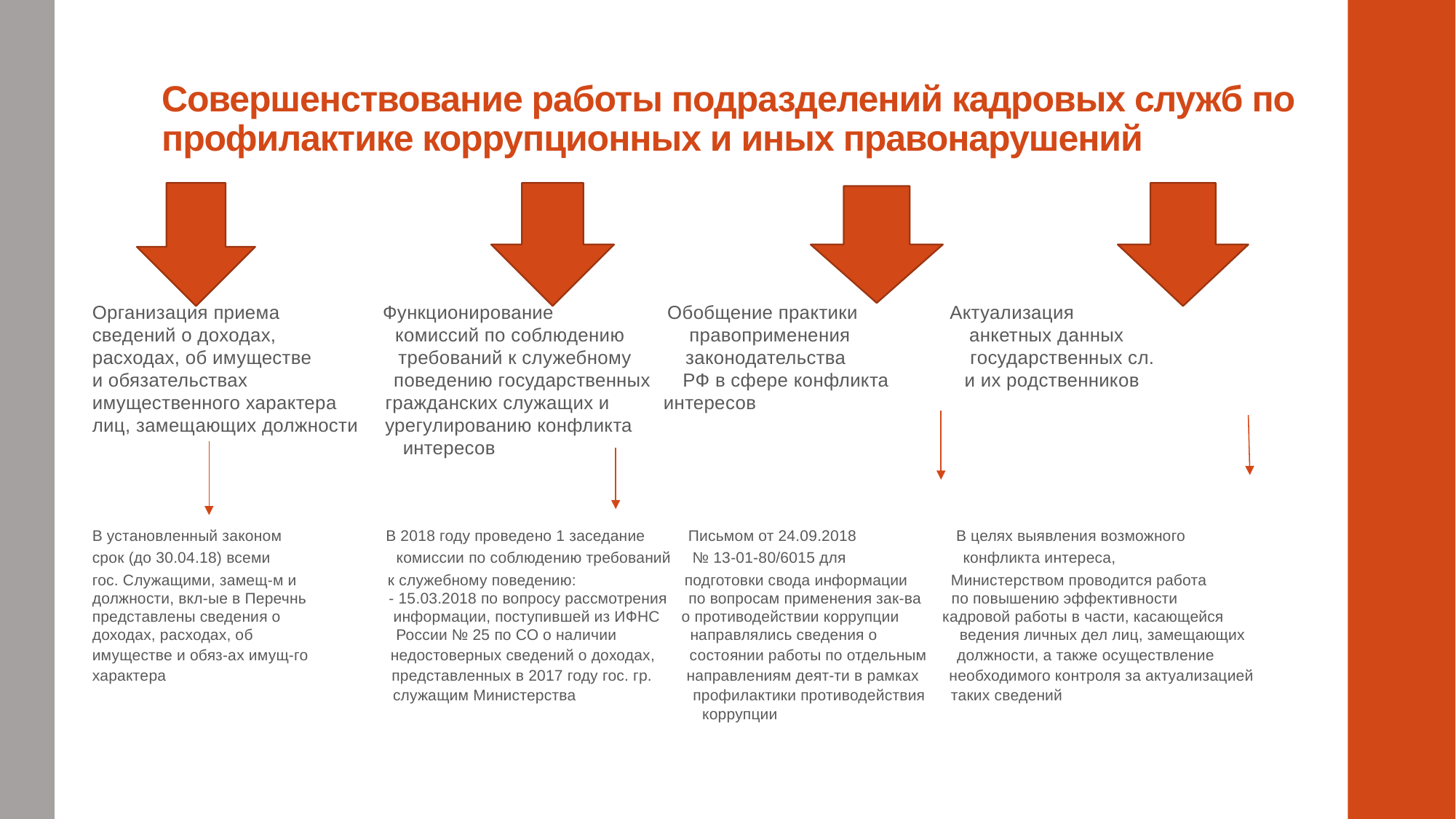

# Совершенствование работы подразделений кадровых служб по профилактике коррупционных и иных правонарушений

Организация приема                   Функционирование                     Обобщение практики                 Актуализация
сведений о доходах,                      комиссий по соблюдению            правоприменения                      анкетных данных
расходах, об имуществе                требований к служебному          законодательства                       государственных сл.
и обязательствах                           поведению государственных      РФ в сфере конфликта              и их родственников
имущественного характера         гражданских служащих и          интересов
лиц, замещающих должности     урегулированию конфликта
                                                         интересов

В установленный законом                        В 2018 году проведено 1 заседание          Письмом от 24.09.2018                       В целях выявления возможного
срок (до 30.04.18) всеми                             комиссии по соблюдению требований     № 13-01-80/6015 для                           конфликта интереса,
гос. Служащими, замещ-м и                     к служебному поведению:                         подготовки свода информации          Министерством проводится работа
должности, вкл-ые в Перечнь                   - 15.03.2018 по вопросу рассмотрения     по вопросам применения зак-ва       по повышению эффективности
представлены сведения о                          информации, поступившей из ИФНС     о противодействии коррупции          кадровой работы в части, касающейся
доходах, расходах, об                                 России № 25 по СО о наличии                 направлялись сведения о                   ведения личных дел лиц, замещающих
имуществе и обяз-ах имущ-го                   недостоверных сведений о доходах,        состоянии работы по отдельным       должности, а также осуществление
характера                                                    представленных в 2017 году гос. гр.        направлениям деят-ти в рамках       необходимого контроля за актуализацией
                                                                     служащим Министерства                           профилактики противодействия      таких сведений
                                                                                                                                            коррупции